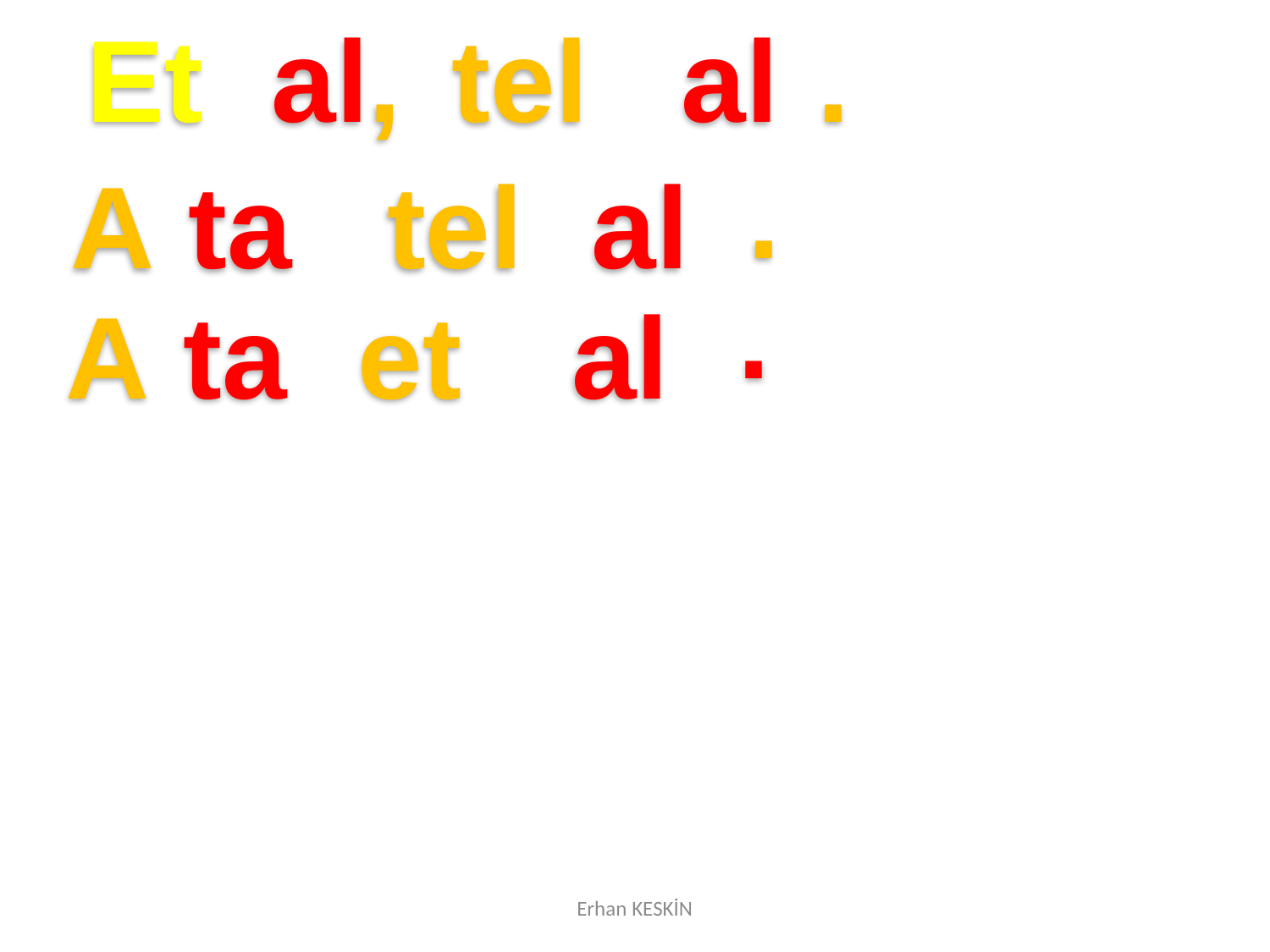

Et
 al,
tel
al
.
.
A
ta
tel
al
.
A
ta
et
al
Erhan KESKİN